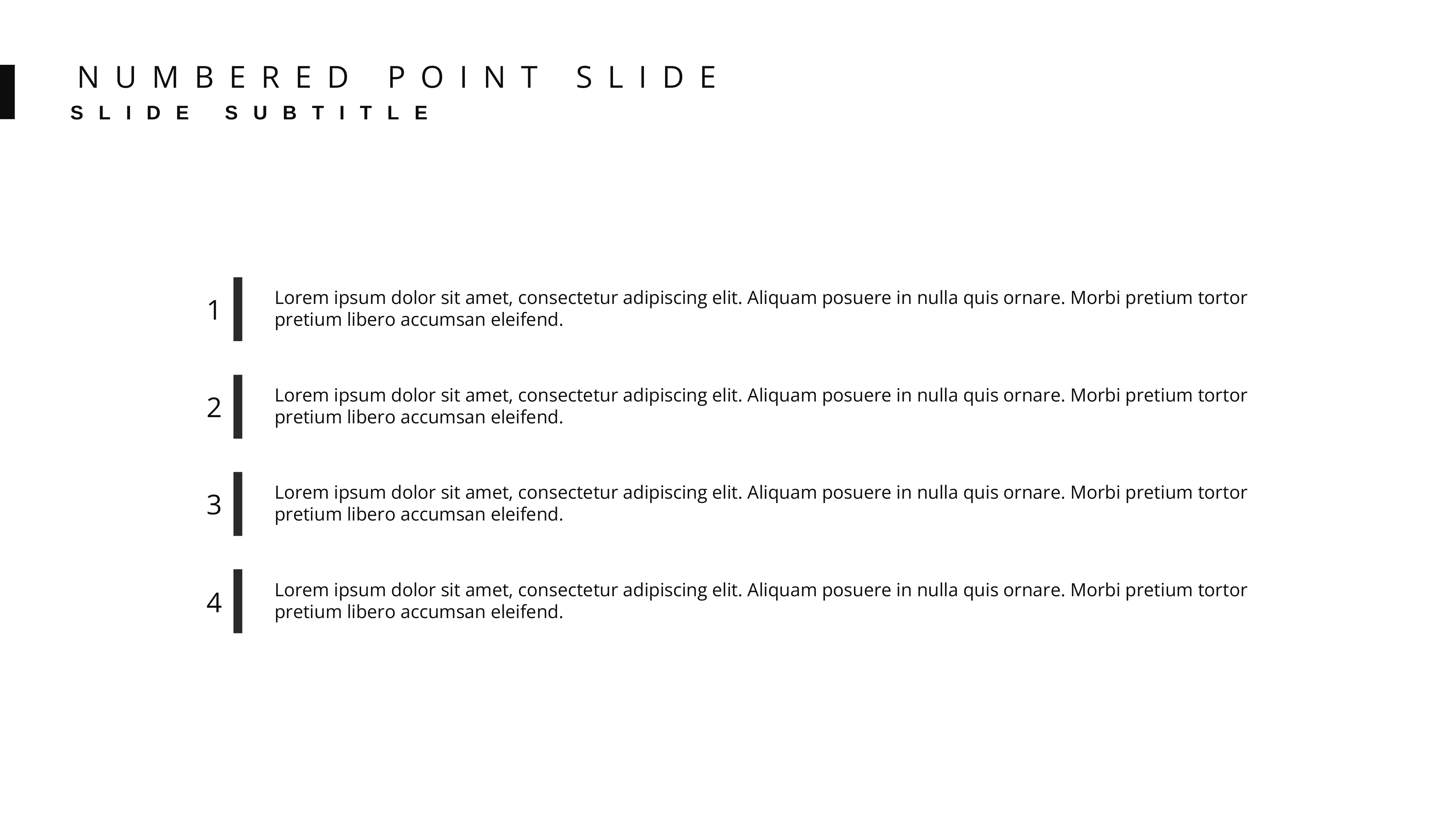

NUMBERED POINT SLIDE

SLIDE SUBTITLE

Lorem ipsum dolor sit amet, consectetur adipiscing elit. Aliquam posuere in nulla quis ornare. Morbi pretium tortor pretium libero accumsan eleifend.
1

Lorem ipsum dolor sit amet, consectetur adipiscing elit. Aliquam posuere in nulla quis ornare. Morbi pretium tortor pretium libero accumsan eleifend.
2

Lorem ipsum dolor sit amet, consectetur adipiscing elit. Aliquam posuere in nulla quis ornare. Morbi pretium tortor pretium libero accumsan eleifend.
3

Lorem ipsum dolor sit amet, consectetur adipiscing elit. Aliquam posuere in nulla quis ornare. Morbi pretium tortor pretium libero accumsan eleifend.
4